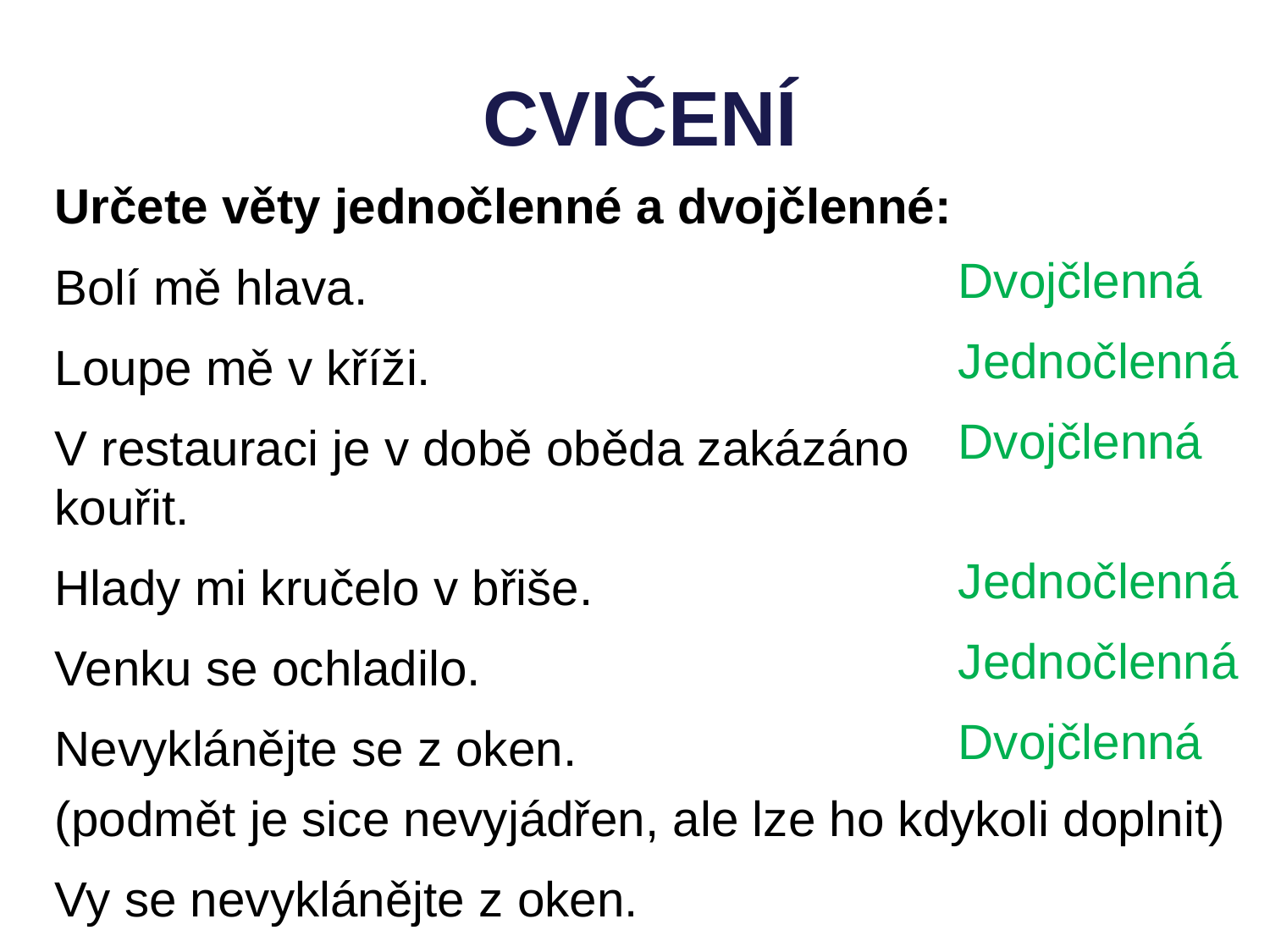

CVIČENÍ
Určete věty jednočlenné a dvojčlenné:
Bolí mě hlava.
Loupe mě v kříži.
V restauraci je v době oběda zakázáno kouřit.
Hlady mi kručelo v břiše.
Venku se ochladilo.
Nevyklánějte se z oken.
Dvojčlenná
Jednočlenná
Dvojčlenná
Jednočlenná
Jednočlenná
Dvojčlenná
(podmět je sice nevyjádřen, ale lze ho kdykoli doplnit)
Vy se nevyklánějte z oken.